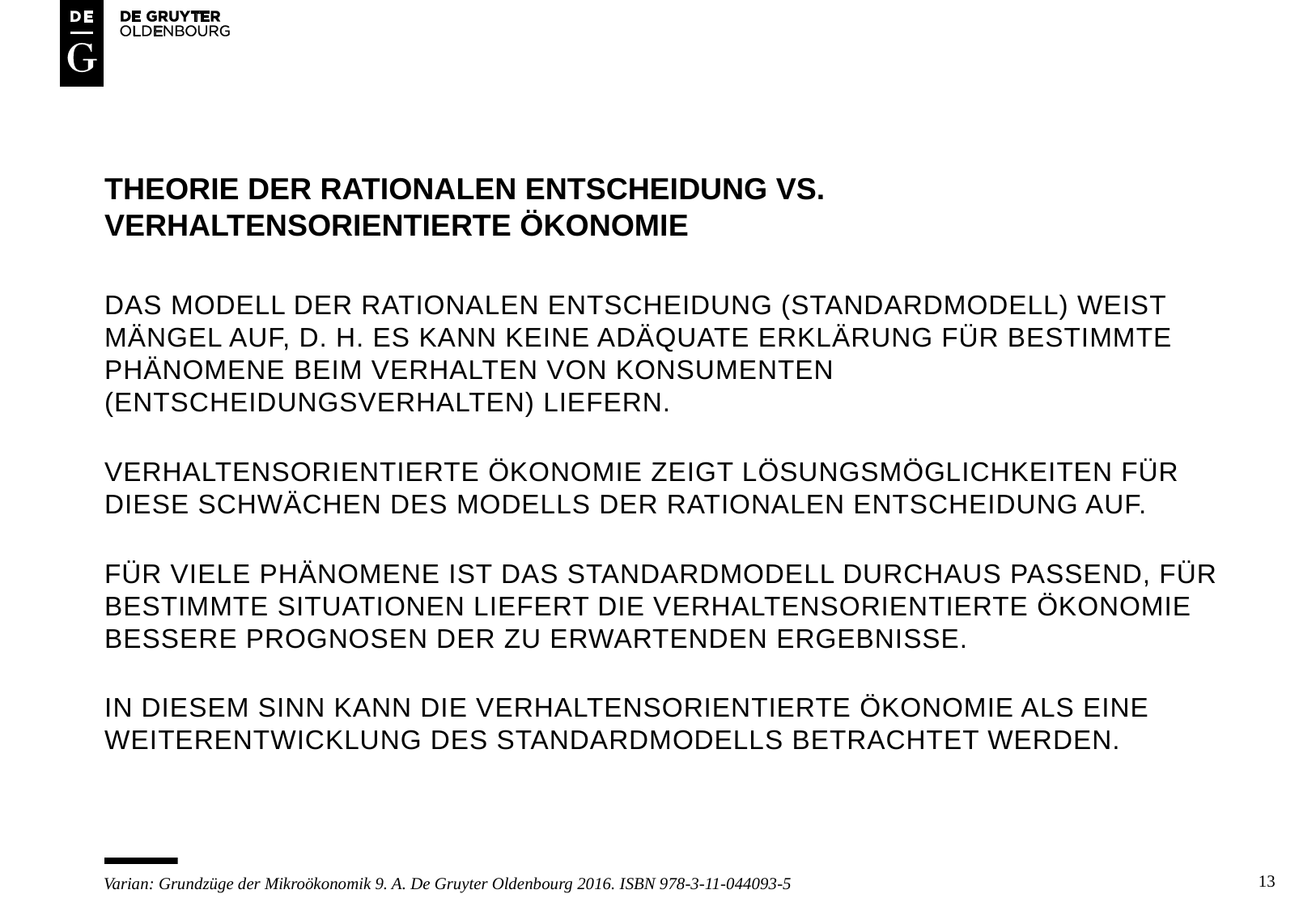

# Theorie der rationalen entscheidung vs. Verhaltensorientierte ökonomie
Das modell der rationalen entscheidung (standardmodell) weist mängel auf, d. h. es kann keine adäquate erklärung für bestimmte phänomene beim verhalten von konsumenten (Entscheidungsverhalten) liefern.
Verhaltensorientierte ökonomie zeigt lösungsmöglichkeiten für diese schwächen des modells der rationalen entscheidung auf.
Für viele phänomene ist das standardmodell durchaus passend, für bestimmte situationen liefert die verhaltensorientierte ökonomie bessere prognosen der zu erwartenden ergebnisse.
In diesem sinn kann die verhaltensorientierte ökonomie als eine weiterentwicklung des standardmodells betrachtet werden.
13
Varian: Grundzüge der Mikroökonomik 9. A. De Gruyter Oldenbourg 2016. ISBN 978-3-11-044093-5